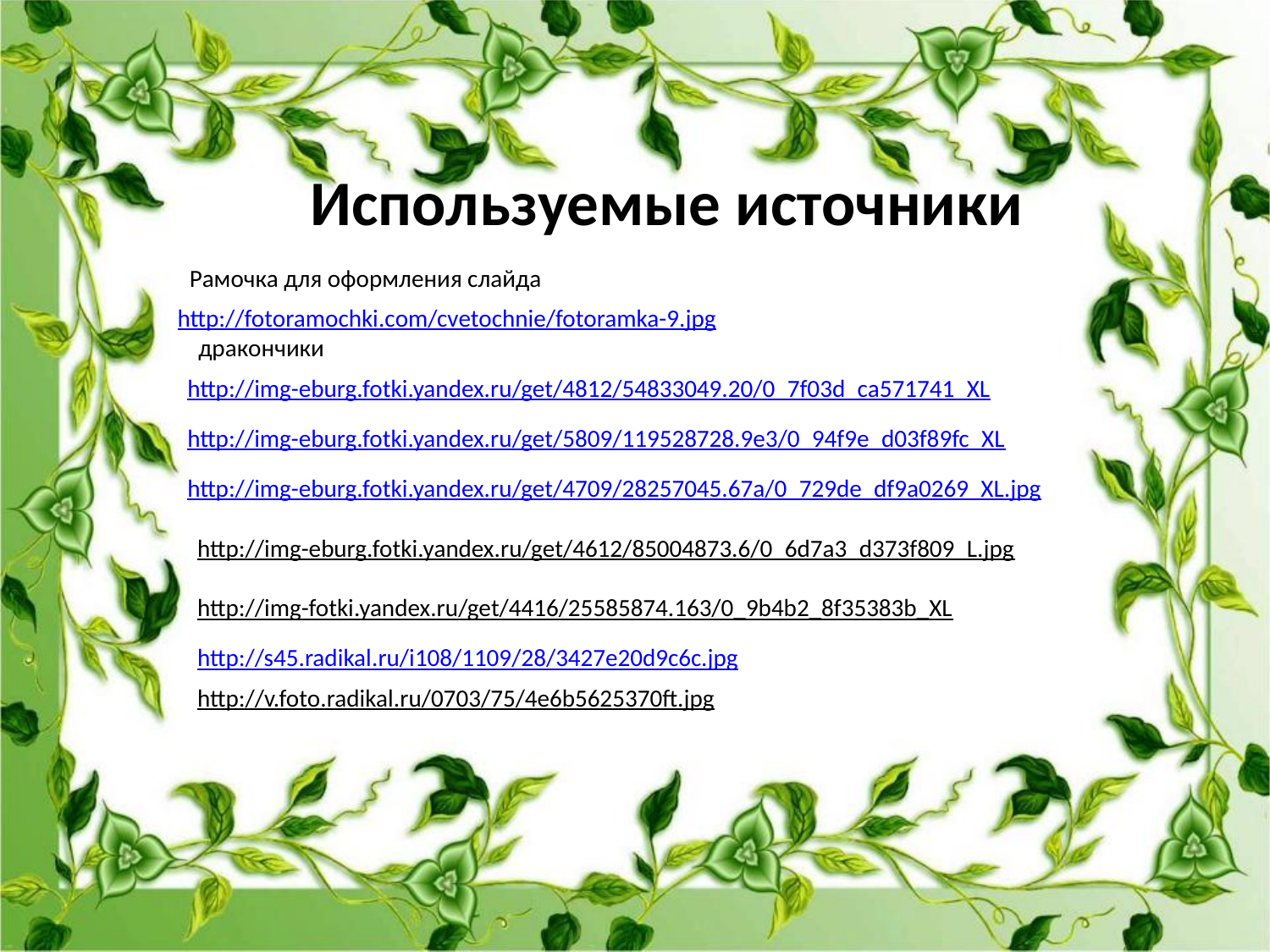

Используемые источники
Рамочка для оформления слайда
http://fotoramochki.com/cvetochnie/fotoramka-9.jpg
дракончики
http://img-eburg.fotki.yandex.ru/get/4812/54833049.20/0_7f03d_ca571741_XL
http://img-eburg.fotki.yandex.ru/get/5809/119528728.9e3/0_94f9e_d03f89fc_XL
http://img-eburg.fotki.yandex.ru/get/4709/28257045.67a/0_729de_df9a0269_XL.jpg
http://img-eburg.fotki.yandex.ru/get/4612/85004873.6/0_6d7a3_d373f809_L.jpg
http://img-fotki.yandex.ru/get/4416/25585874.163/0_9b4b2_8f35383b_XL
http://s45.radikal.ru/i108/1109/28/3427e20d9c6c.jpg
http://v.foto.radikal.ru/0703/75/4e6b5625370ft.jpg